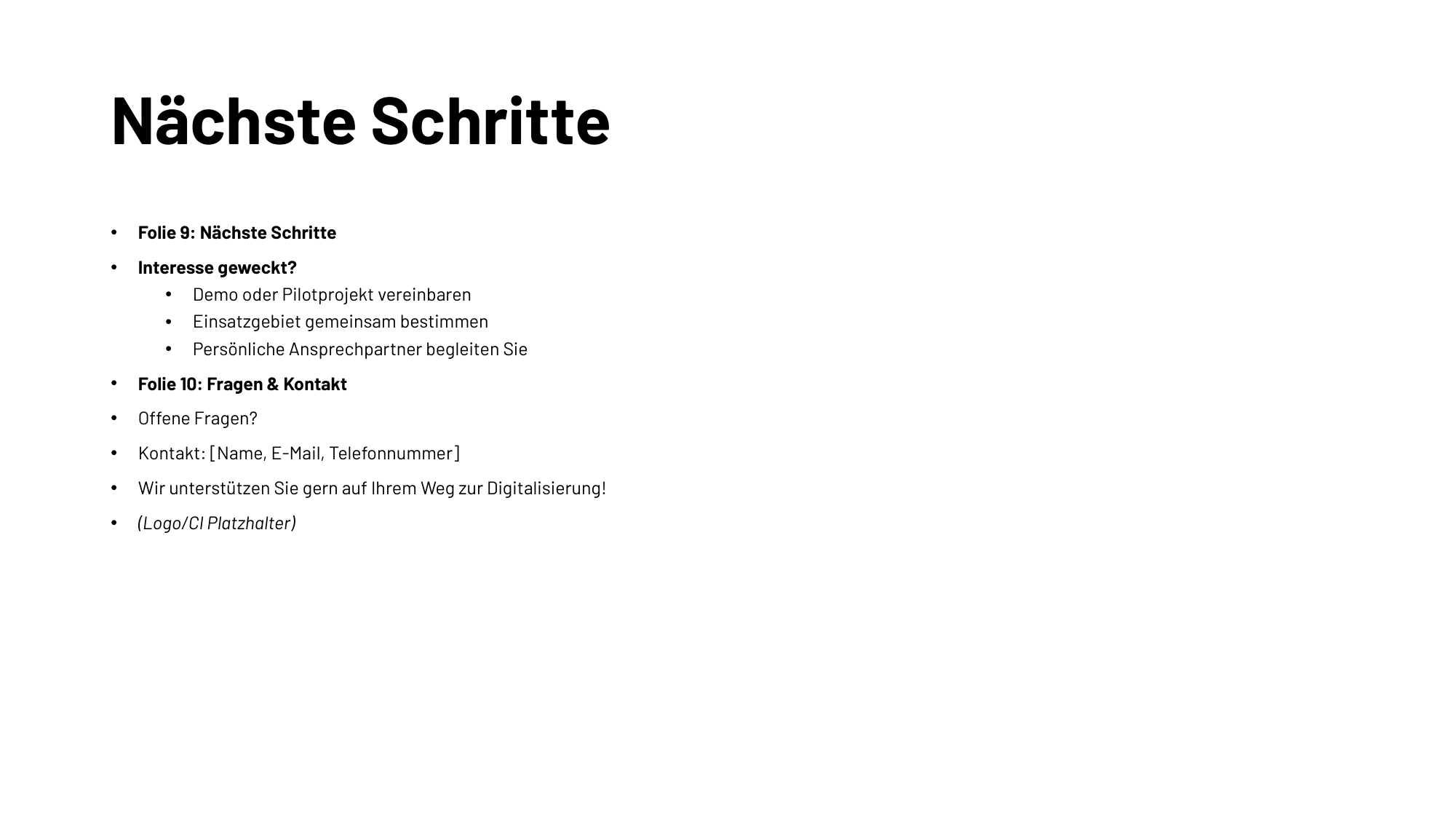

# Nächste Schritte
Folie 9: Nächste Schritte
Interesse geweckt?
Demo oder Pilotprojekt vereinbaren
Einsatzgebiet gemeinsam bestimmen
Persönliche Ansprechpartner begleiten Sie
Folie 10: Fragen & Kontakt
Offene Fragen?
Kontakt: [Name, E-Mail, Telefonnummer]
Wir unterstützen Sie gern auf Ihrem Weg zur Digitalisierung!
(Logo/CI Platzhalter)